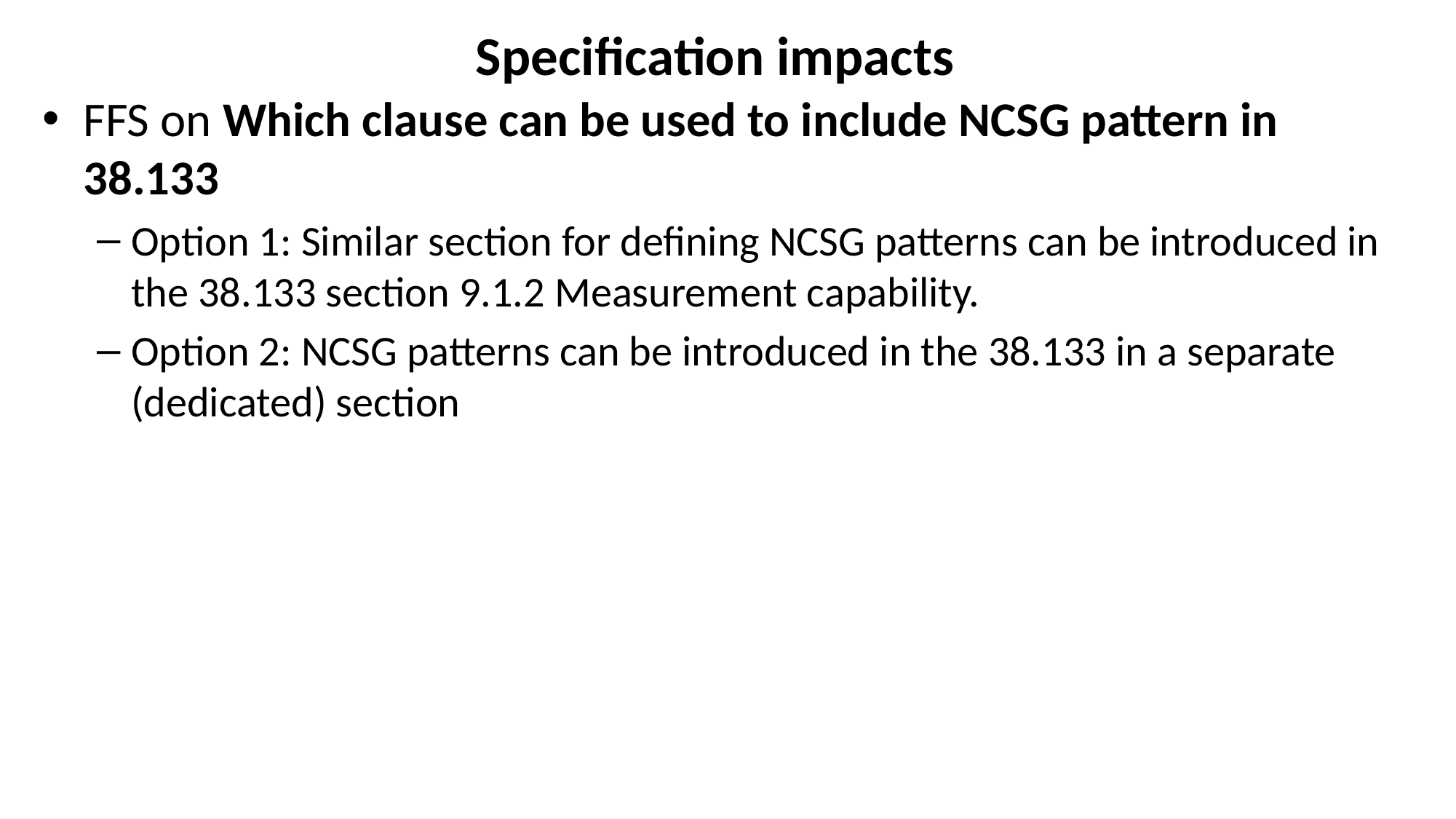

# Specification impacts
FFS on Which clause can be used to include NCSG pattern in 38.133
Option 1: Similar section for defining NCSG patterns can be introduced in the 38.133 section 9.1.2 Measurement capability.
Option 2: NCSG patterns can be introduced in the 38.133 in a separate (dedicated) section